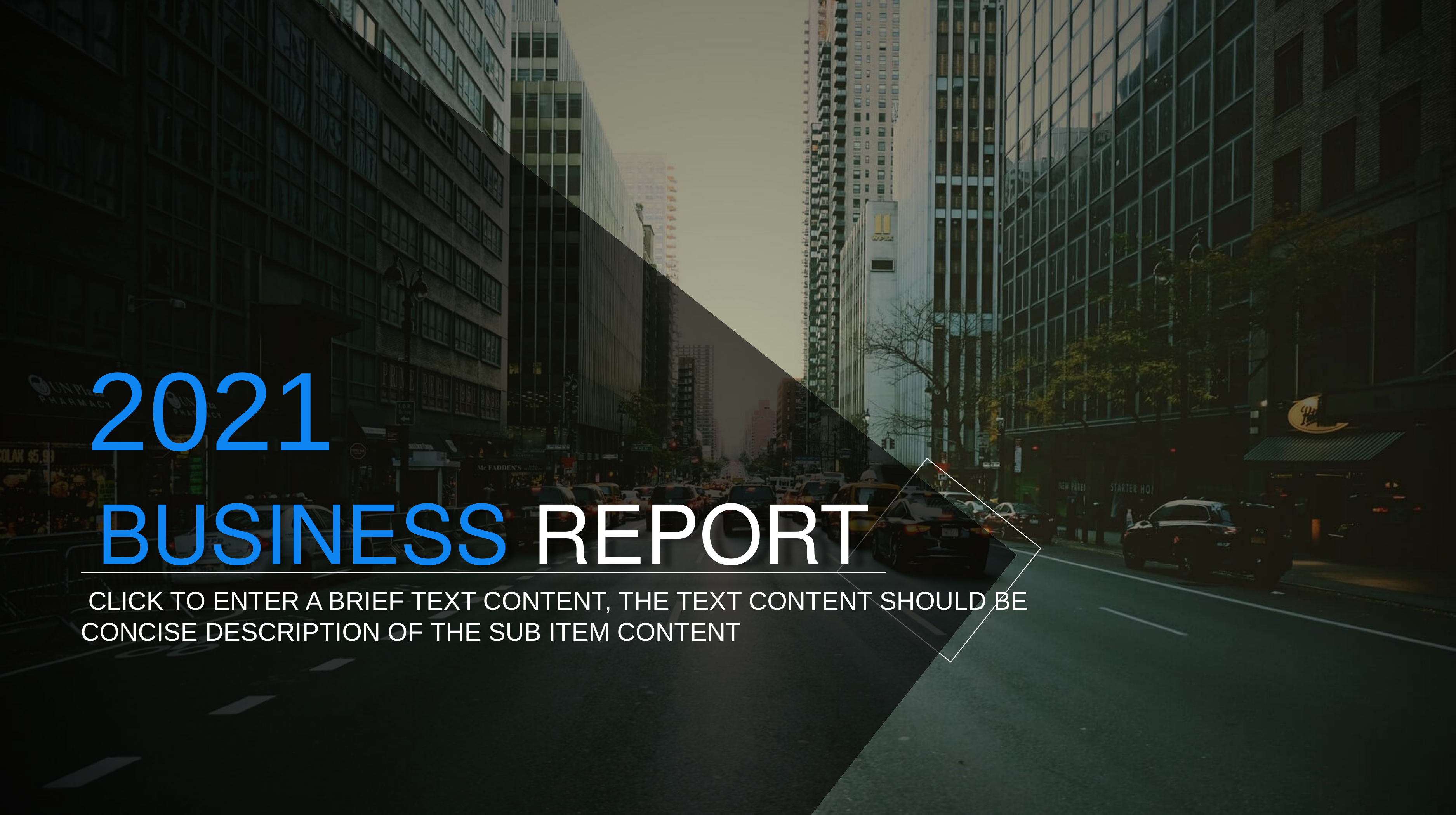

2021
BUSINESS REPORT

 CLICK TO ENTER A BRIEF TEXT CONTENT, THE TEXT CONTENT SHOULD BE CONCISE DESCRIPTION OF THE SUB ITEM CONTENT